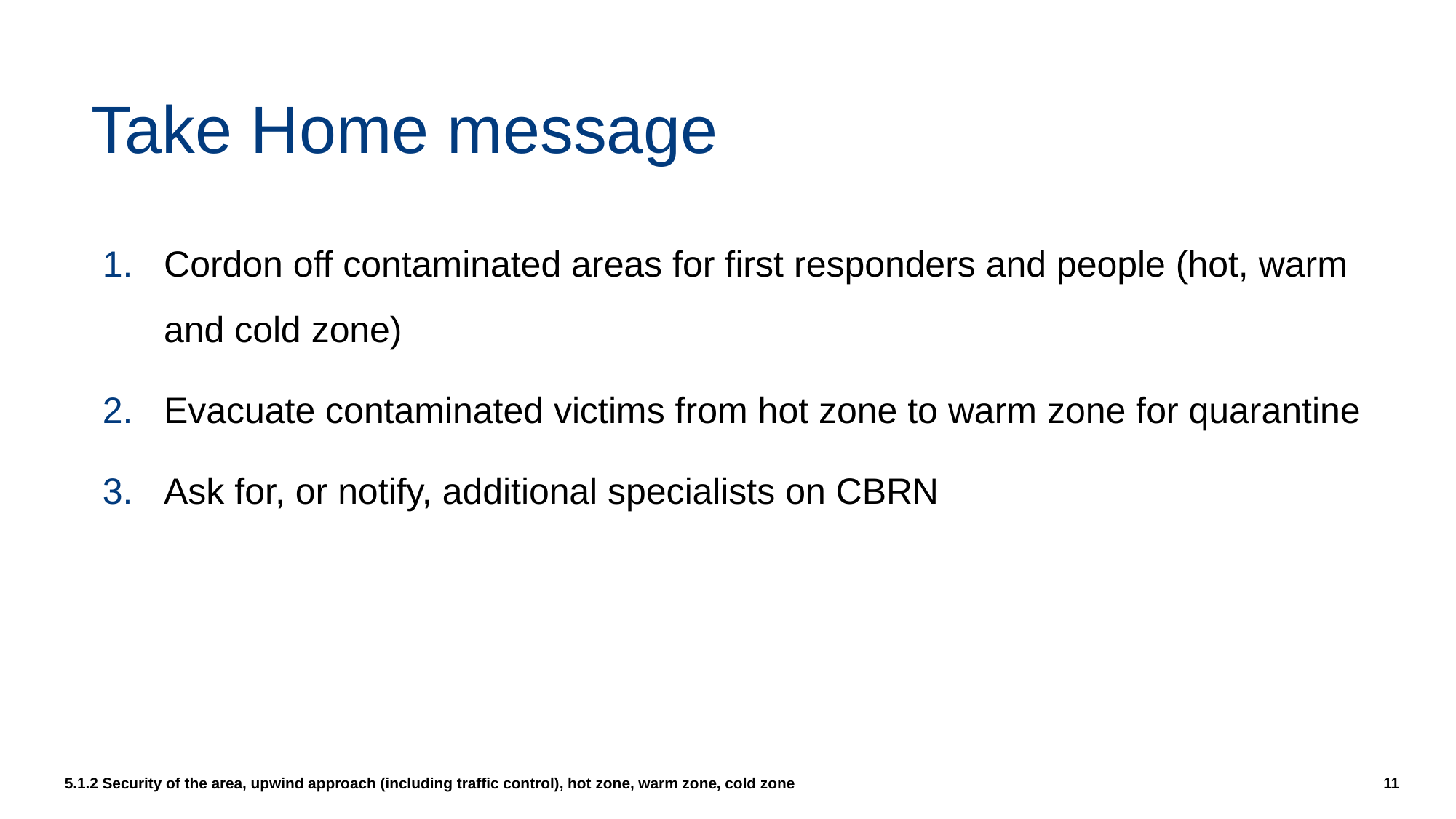

# Take Home message
Cordon off contaminated areas for first responders and people (hot, warm and cold zone)
Evacuate contaminated victims from hot zone to warm zone for quarantine
Ask for, or notify, additional specialists on CBRN

5.1.2 Security of the area, upwind approach (including traffic control), hot zone, warm zone, cold zone
11